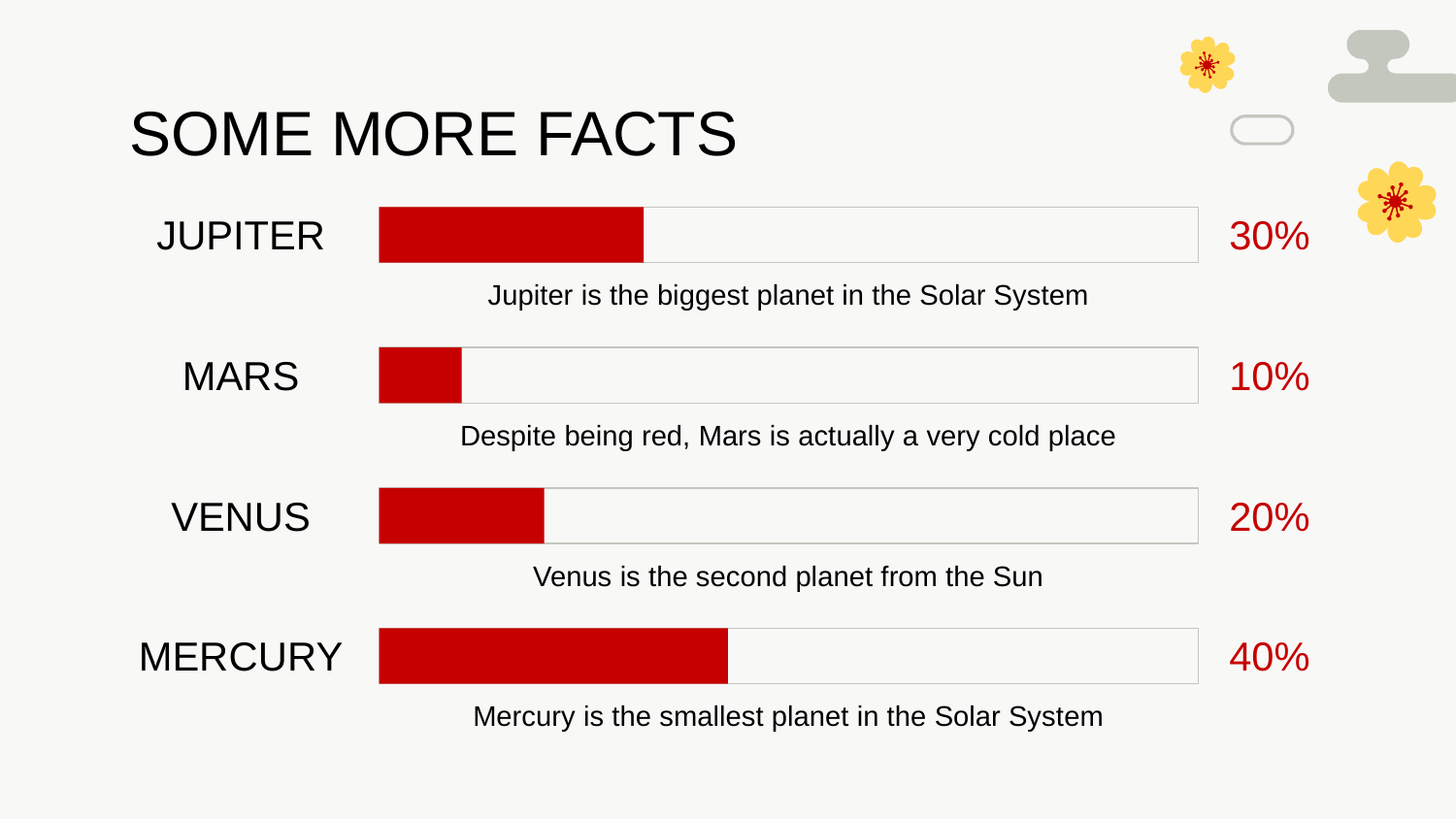

# SOME MORE FACTS

JUPITER

30%
Jupiter is the biggest planet in the Solar System

MARS

10%
Despite being red, Mars is actually a very cold place
VENUS

20%

Venus is the second planet from the Sun
MERCURY

40%
Mercury is the smallest planet in the Solar System